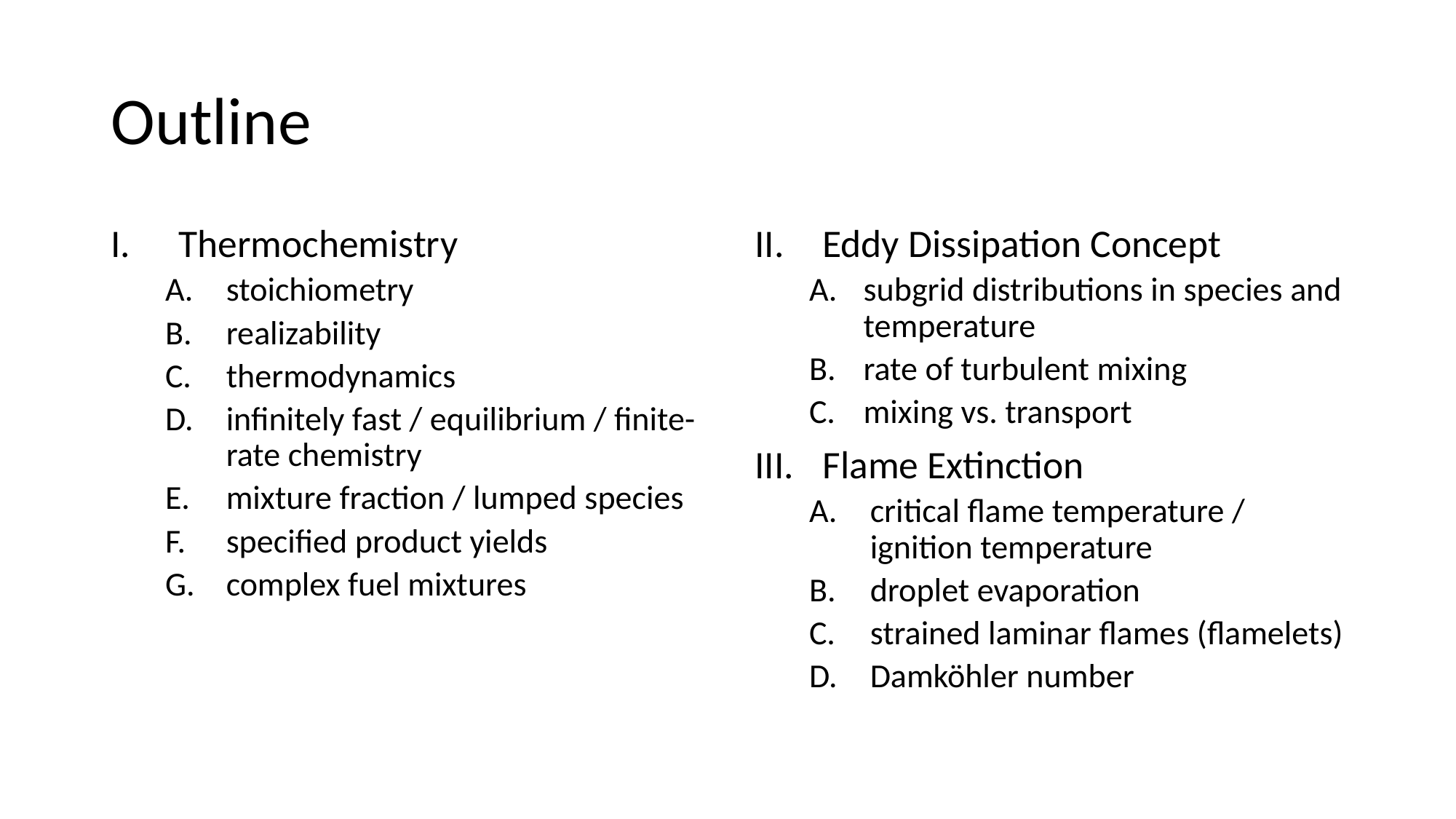

# Outline
Thermochemistry
stoichiometry
realizability
thermodynamics
infinitely fast / equilibrium / finite-rate chemistry
mixture fraction / lumped species
specified product yields
complex fuel mixtures

Eddy Dissipation Concept
subgrid distributions in species and temperature
rate of turbulent mixing
mixing vs. transport
Flame Extinction
critical flame temperature / ignition temperature
droplet evaporation
strained laminar flames (flamelets)
Damköhler number